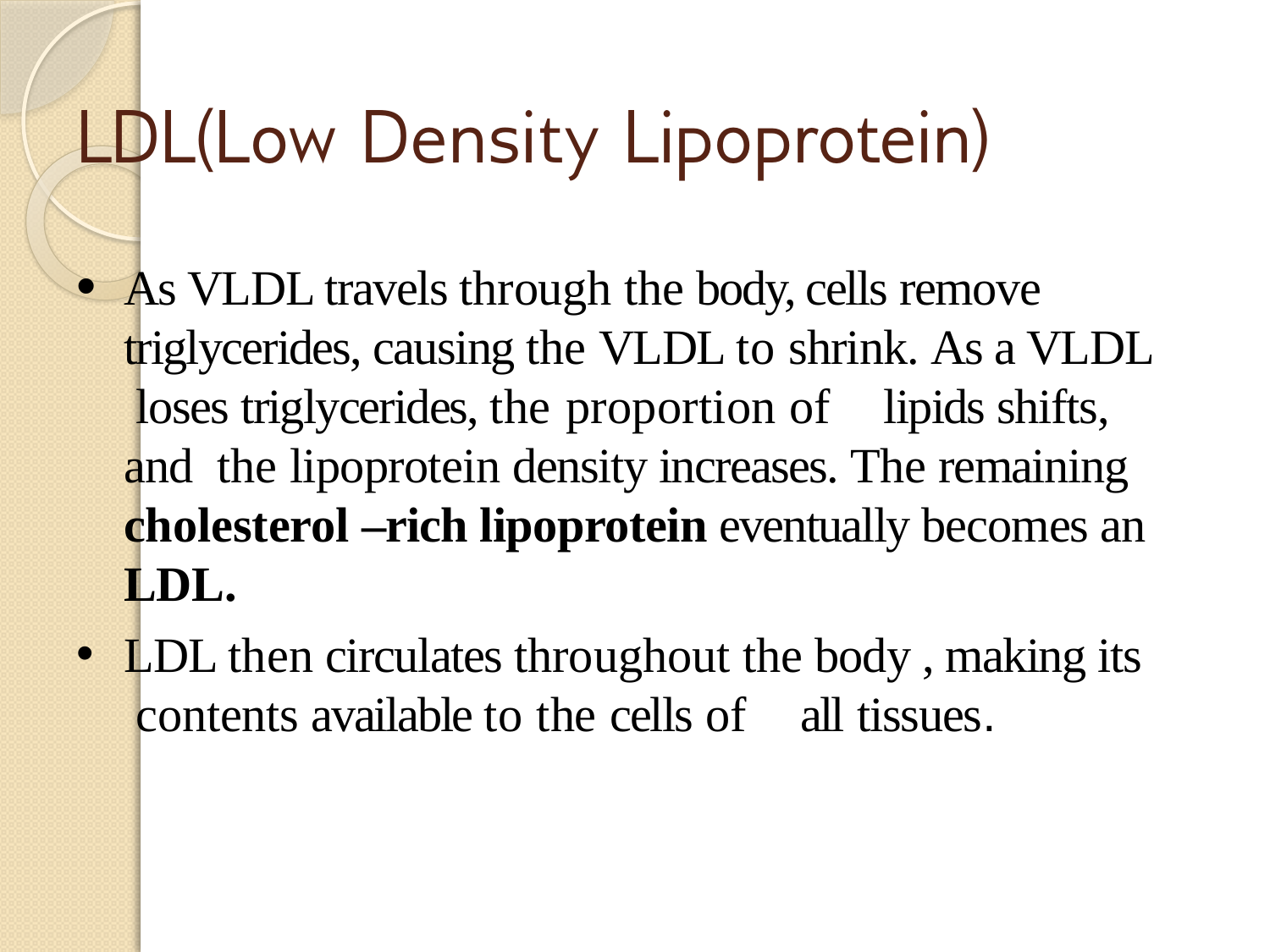

# LDL(Low Density Lipoprotein)
As VLDL travels through the body, cells remove  triglycerides, causing the VLDL to shrink. As a VLDL  loses triglycerides, the proportion of	lipids shifts, and  the lipoprotein density increases. The remaining  cholesterol –rich lipoprotein eventually becomes an  LDL.
LDL then circulates throughout the body , making its  contents available to the cells of	all tissues.